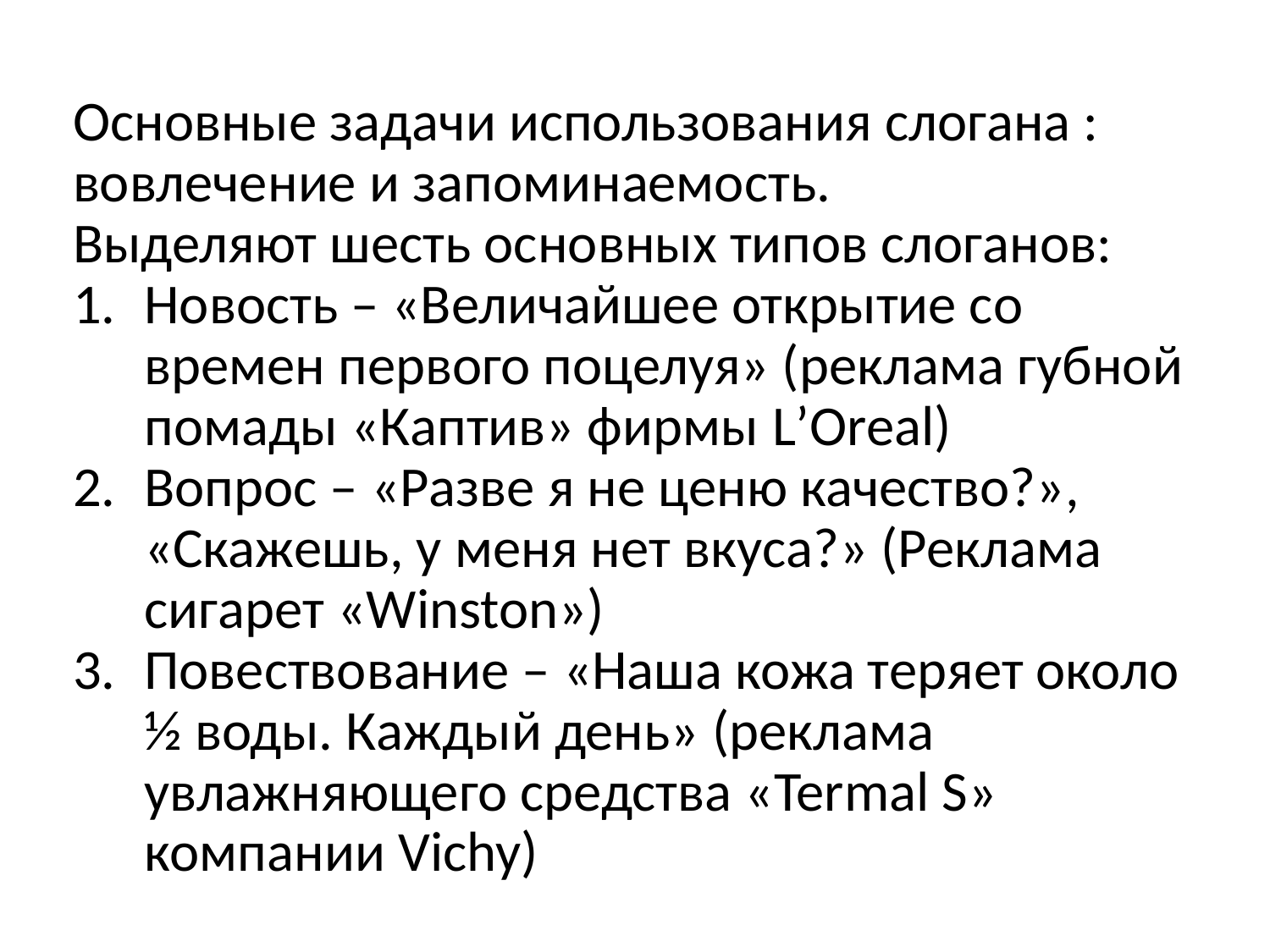

Основные задачи использования слогана : вовлечение и запоминаемость.
Выделяют шесть основных типов слоганов:
Новость – «Величайшее открытие со времен первого поцелуя» (реклама губной помады «Каптив» фирмы L’Oreal)
Вопрос – «Разве я не ценю качество?», «Скажешь, у меня нет вкуса?» (Реклама сигарет «Winston»)
Повествование – «Наша кожа теряет около ½ воды. Каждый день» (реклама  увлажняющего средства «Termal S» компании Vichy)